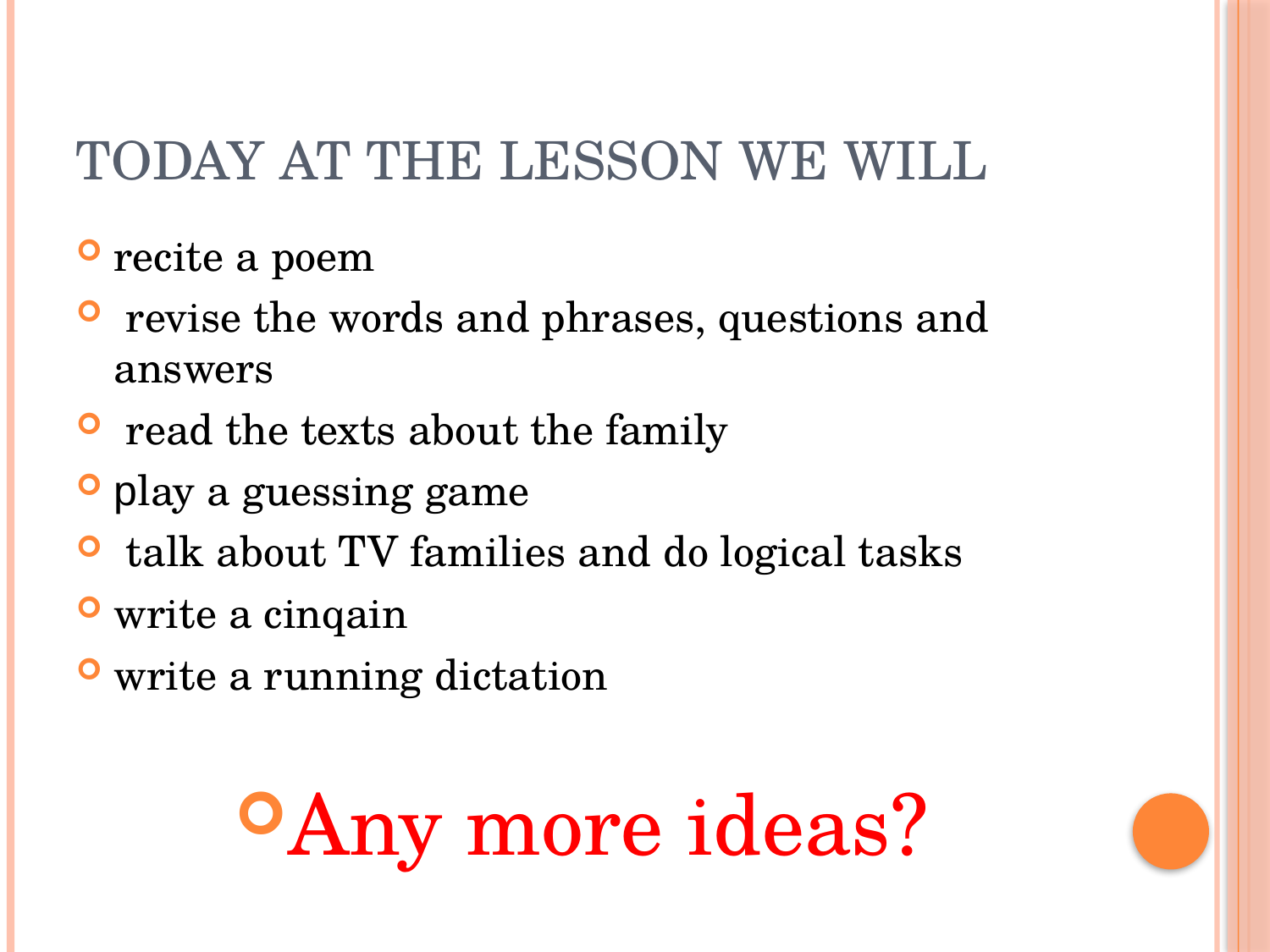

# Today at the lesson we will
recite a poem
 revise the words and phrases, questions and answers
 read the texts about the family
рlay a guessing game
 talk about TV families and do logical tasks
write a cinqain
write a running dictation

Any more ideas?